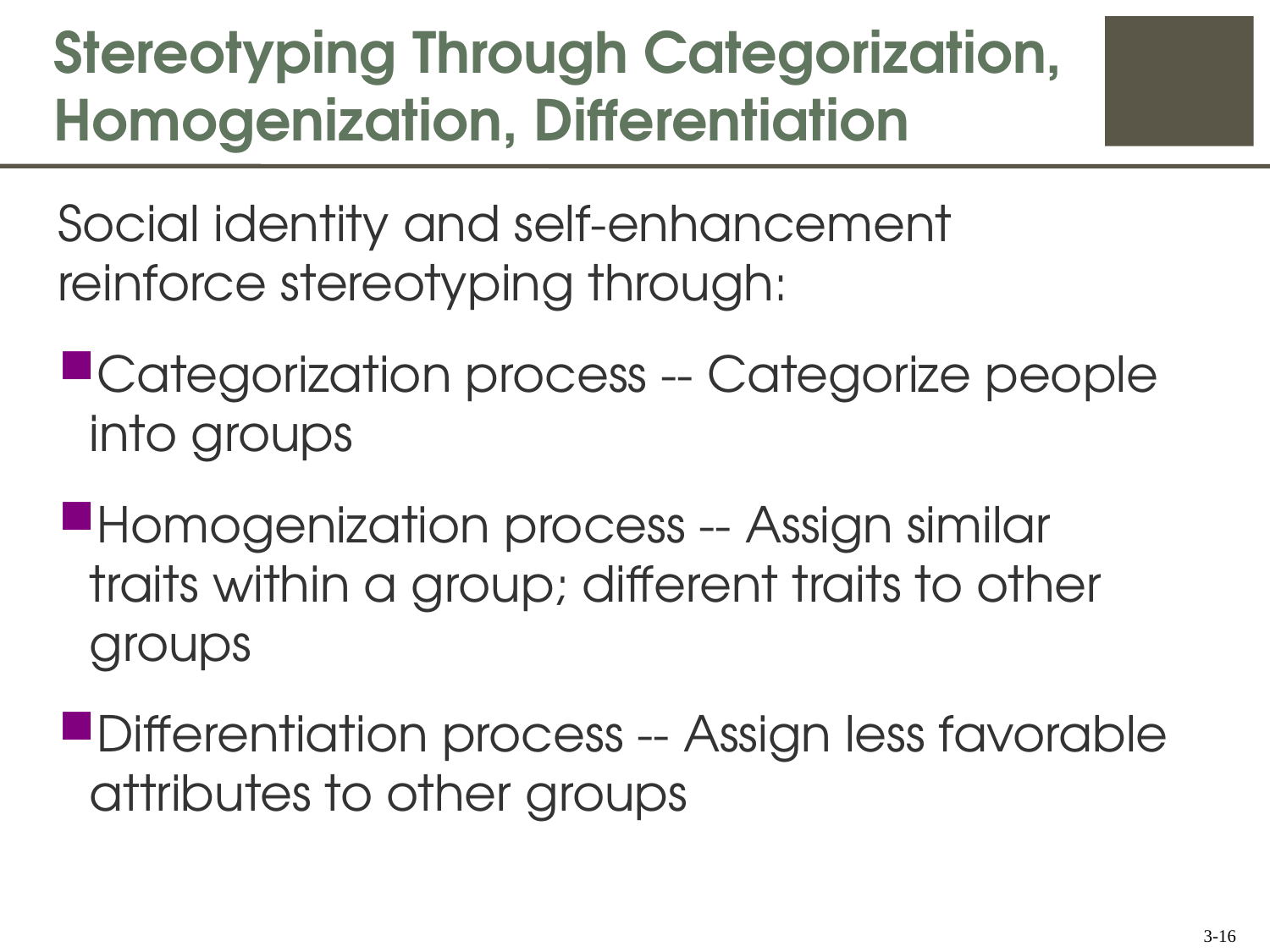

# Stereotyping Through Categorization, Homogenization, Differentiation
Social identity and self-enhancement reinforce stereotyping through:
Categorization process -- Categorize people into groups
Homogenization process -- Assign similar traits within a group; different traits to other groups
Differentiation process -- Assign less favorable attributes to other groups